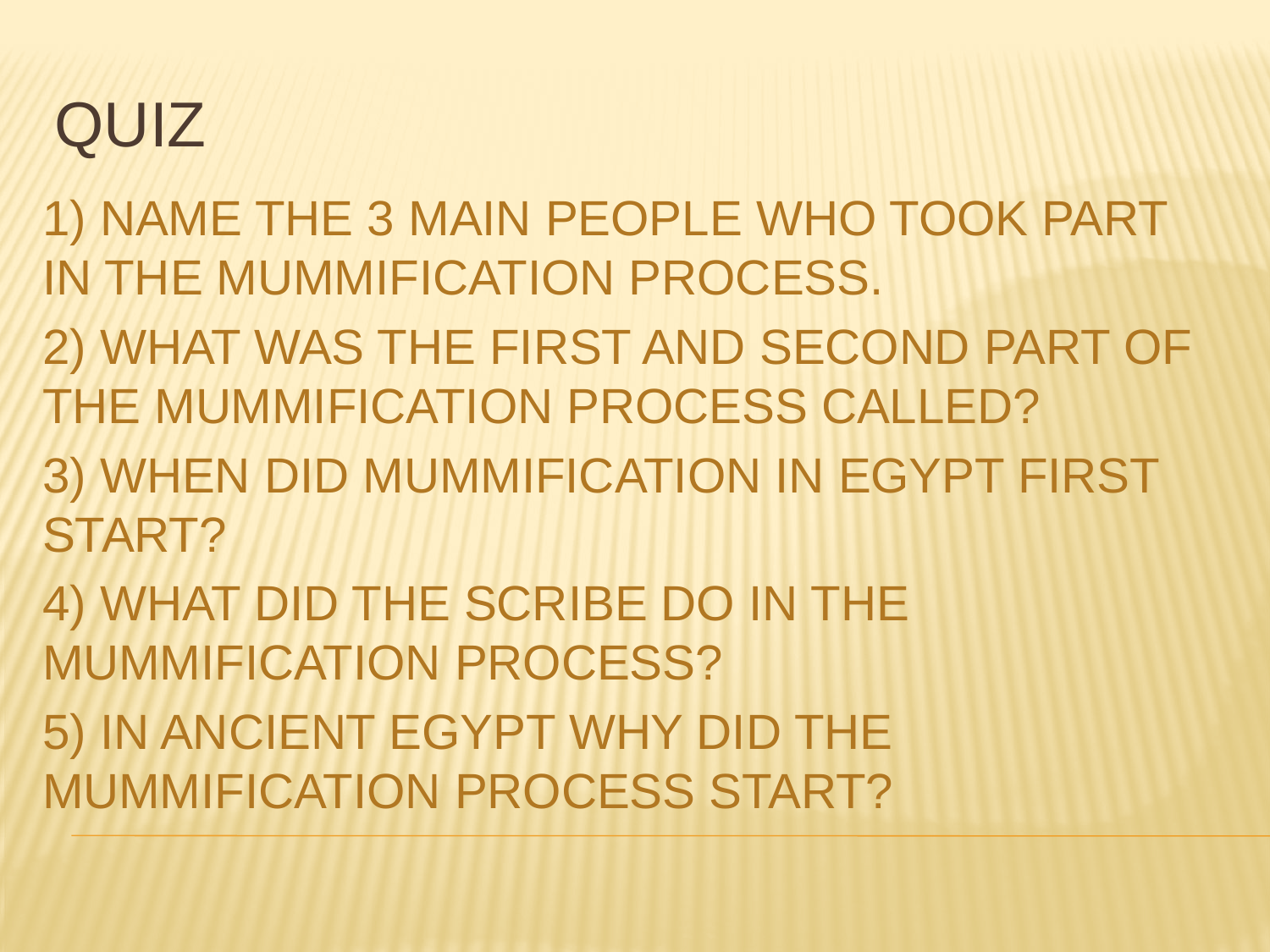

# quiz
1) Name the 3 main people who took part in the mummification process.
2) What was the first and second part of the mummification process called?
3) When did mummification in Egypt first start?
4) What did the Scribe do in the mummification process?
5) In Ancient Egypt why did the mummification process start?